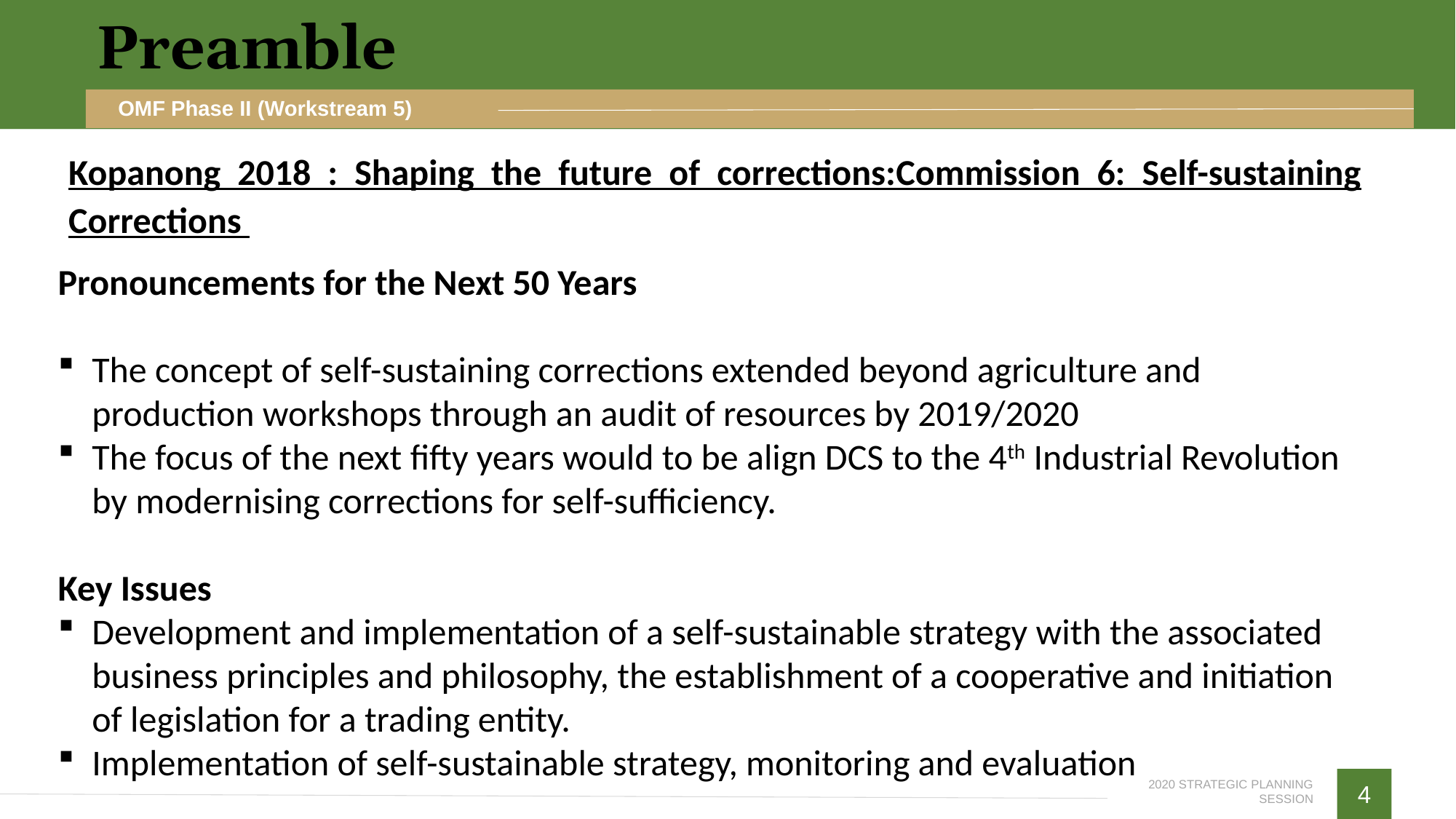

Preamble

OMF Phase II (Workstream 5)
Kopanong 2018 : Shaping the future of corrections:Commission 6: Self-sustaining Corrections
Pronouncements for the Next 50 Years

The concept of self-sustaining corrections extended beyond agriculture and production workshops through an audit of resources by 2019/2020
The focus of the next fifty years would to be align DCS to the 4th Industrial Revolution by modernising corrections for self-sufficiency.

Key Issues
Development and implementation of a self-sustainable strategy with the associated business principles and philosophy, the establishment of a cooperative and initiation of legislation for a trading entity.
Implementation of self-sustainable strategy, monitoring and evaluation